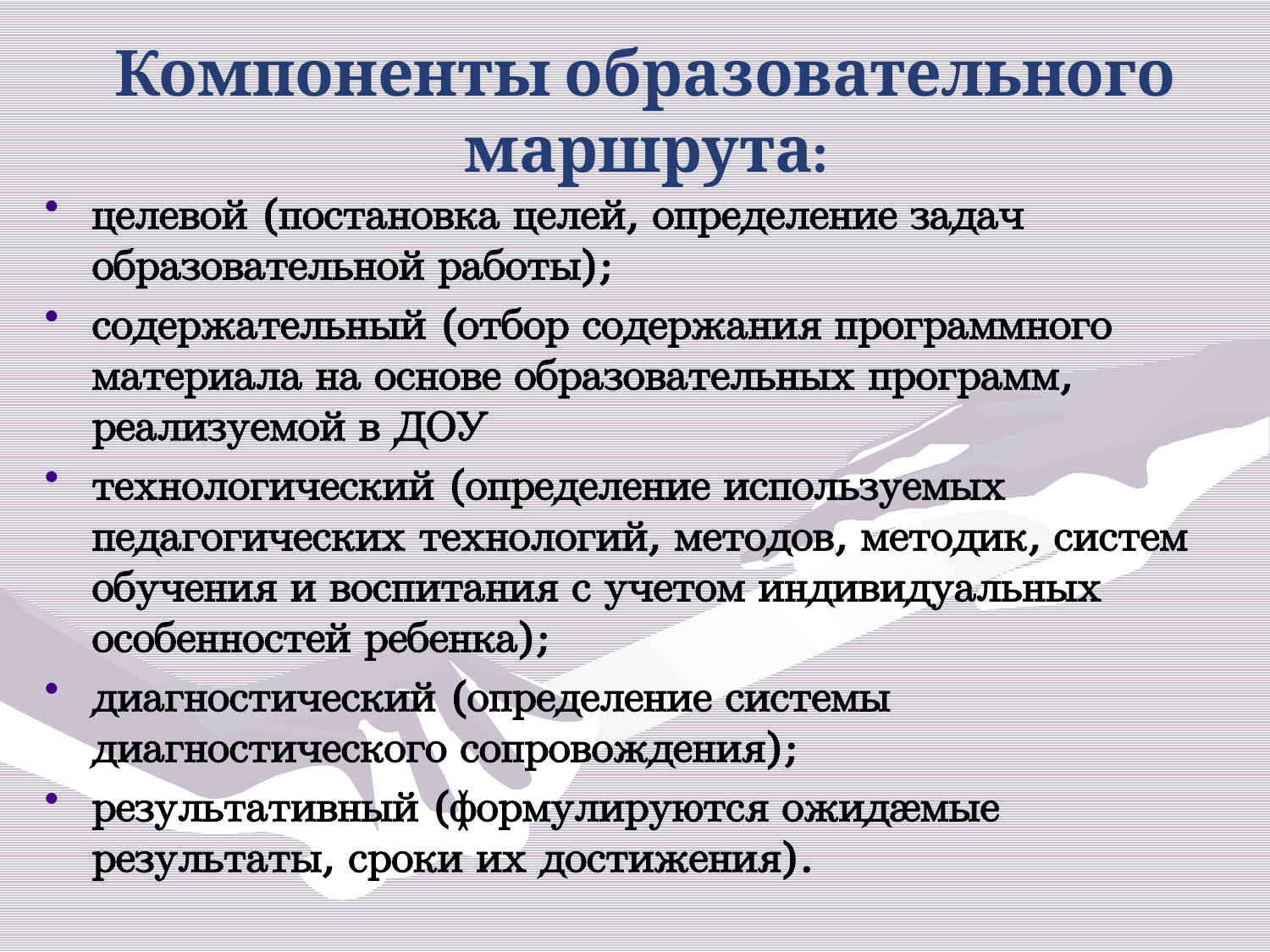

# Компоненты образовательного маршрута:
целевой (постановка целей, определение задач образовательной работы);
содержательный (отбор содержания программного материала на основе образовательных программ, реализуемой в ДОУ
технологический (определение используемых педагогических технологий, методов, методик, систем обучения и воспитания с учетом индивидуальных особенностей ребенка);
диагностический (определение системы диагностического сопровождения);
результативный (формулируются ожидаемые результаты, сроки их достижения).